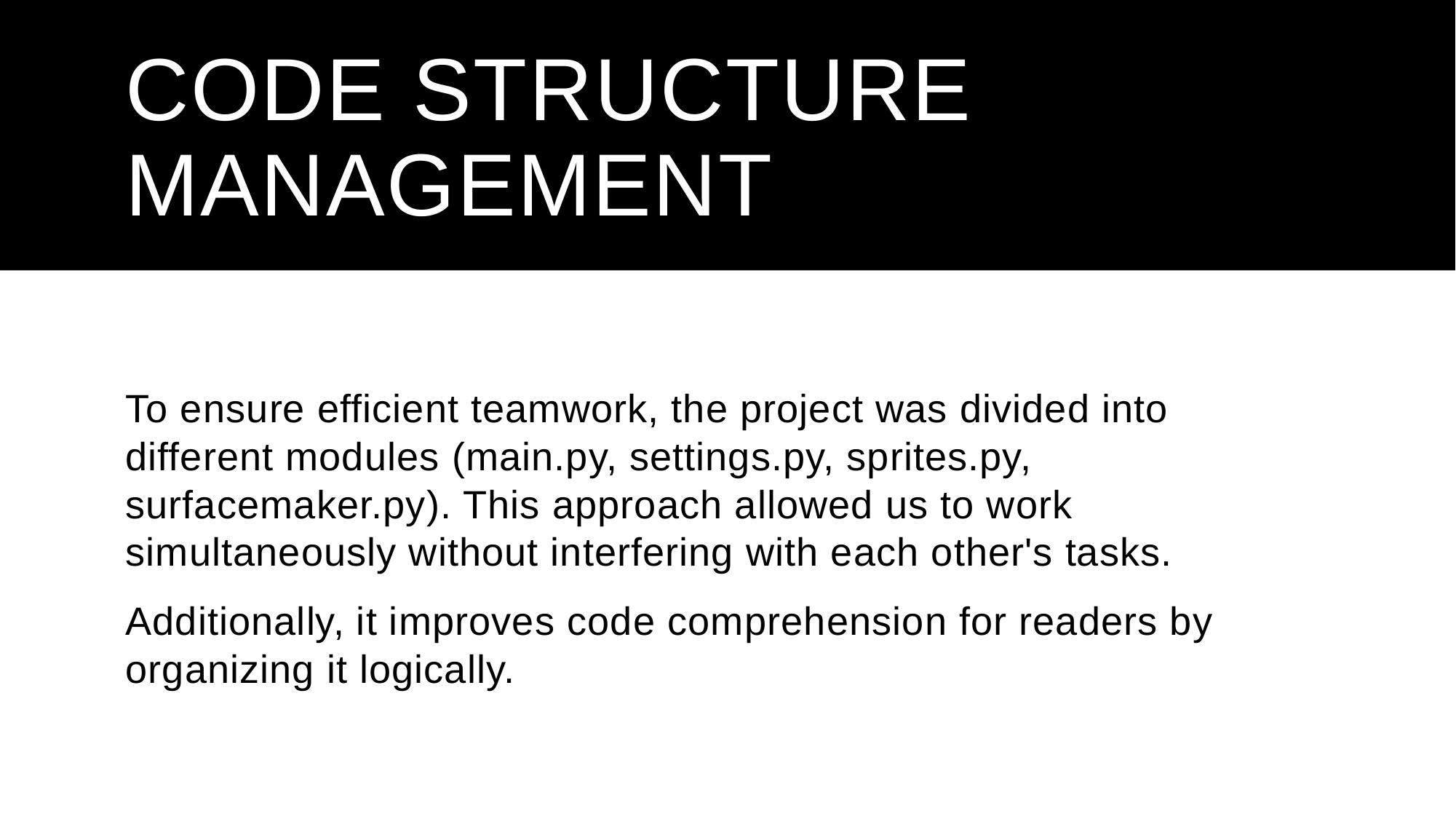

# Code structure management

To ensure efficient teamwork, the project was divided into different modules (main.py, settings.py, sprites.py, surfacemaker.py). This approach allowed us to work simultaneously without interfering with each other's tasks.
Additionally, it improves code comprehension for readers by organizing it logically.